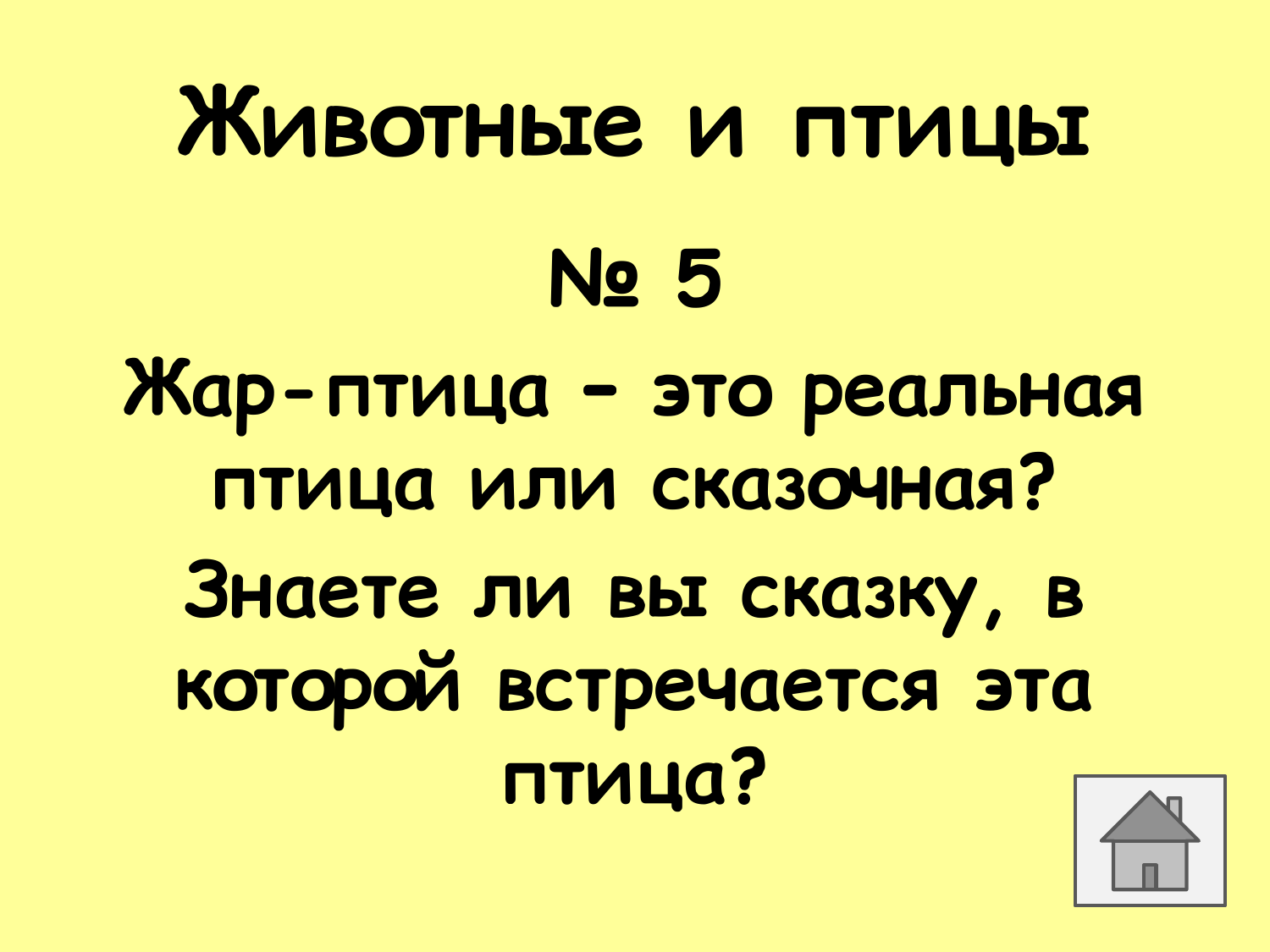

# Животные и птицы
№ 5
Жар-птица – это реальная птица или сказочная?
Знаете ли вы сказку, в которой встречается эта птица?